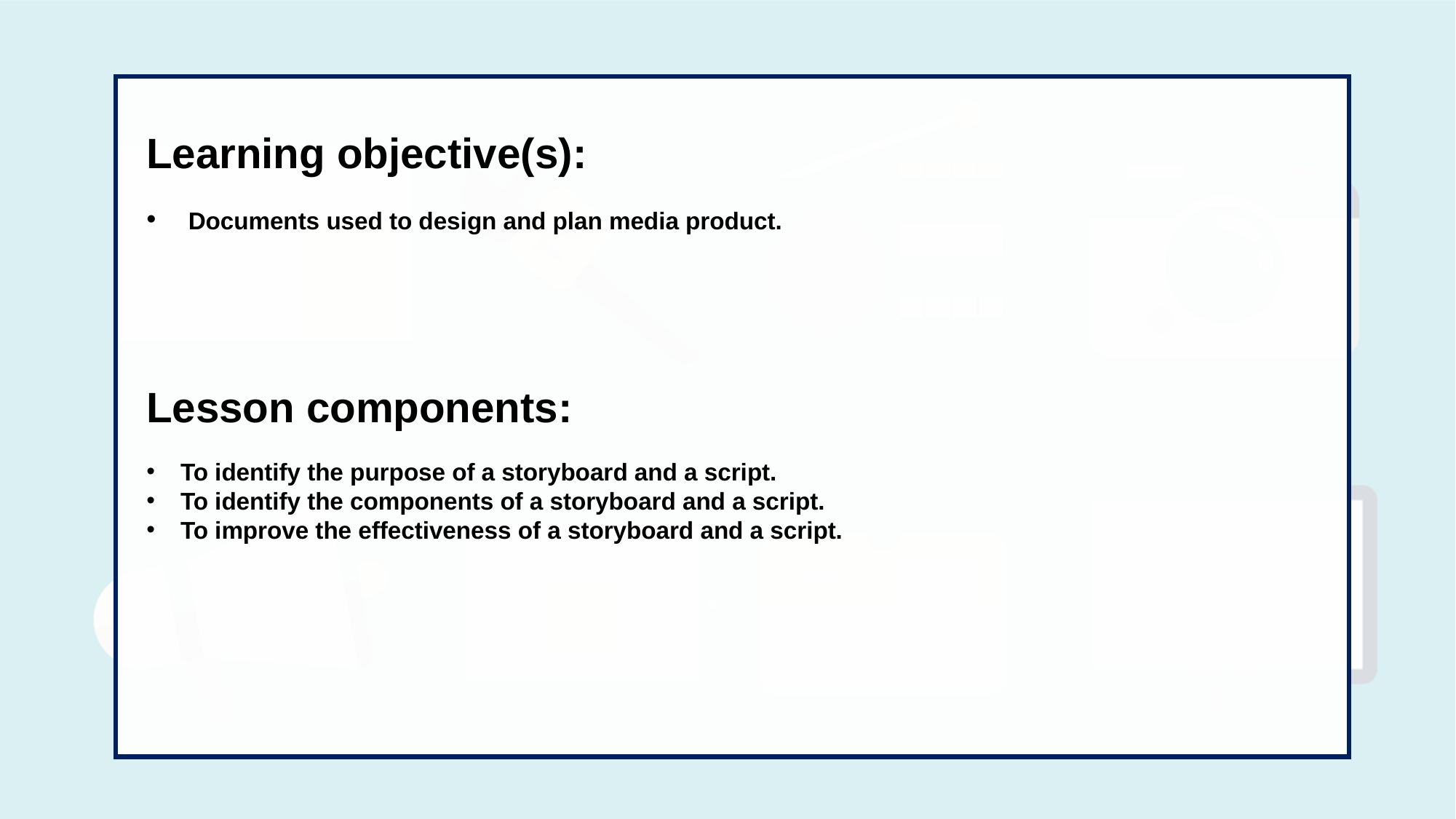

Learning objective(s):

 Documents used to design and plan media product.
Lesson components:

To identify the purpose of a storyboard and a script.
To identify the components of a storyboard and a script.
To improve the effectiveness of a storyboard and a script.